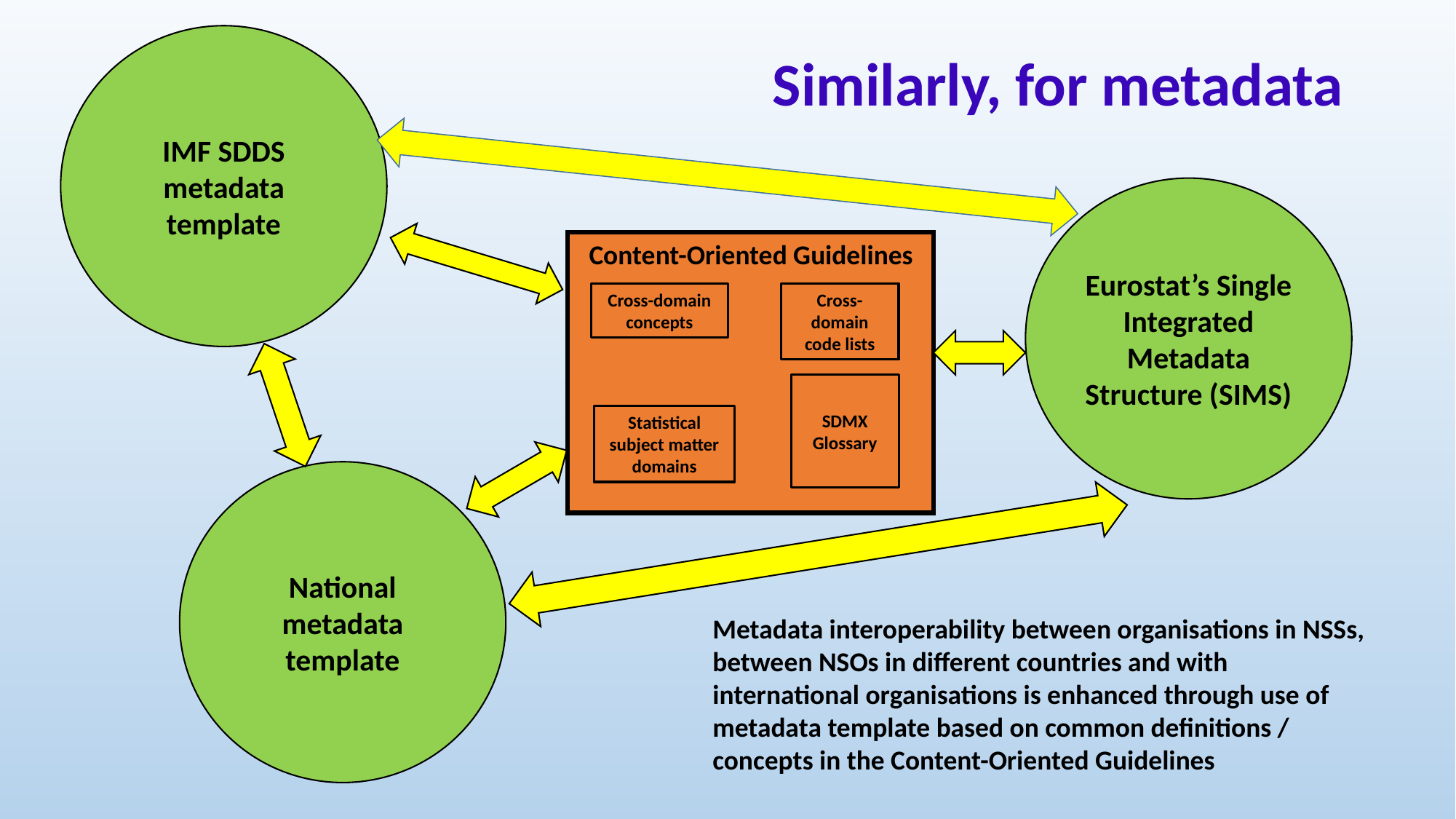

IMF SDDS metadata template
Similarly, for metadata

Eurostat’s Single Integrated Metadata Structure (SIMS)

Content-Oriented Guidelines

Cross-domain concepts
Cross-domain code lists

SDMX Glossary

Statistical subject matter domains

National metadata template

Metadata interoperability between organisations in NSSs, between NSOs in different countries and with international organisations is enhanced through use of metadata template based on common definitions / concepts in the Content-Oriented Guidelines